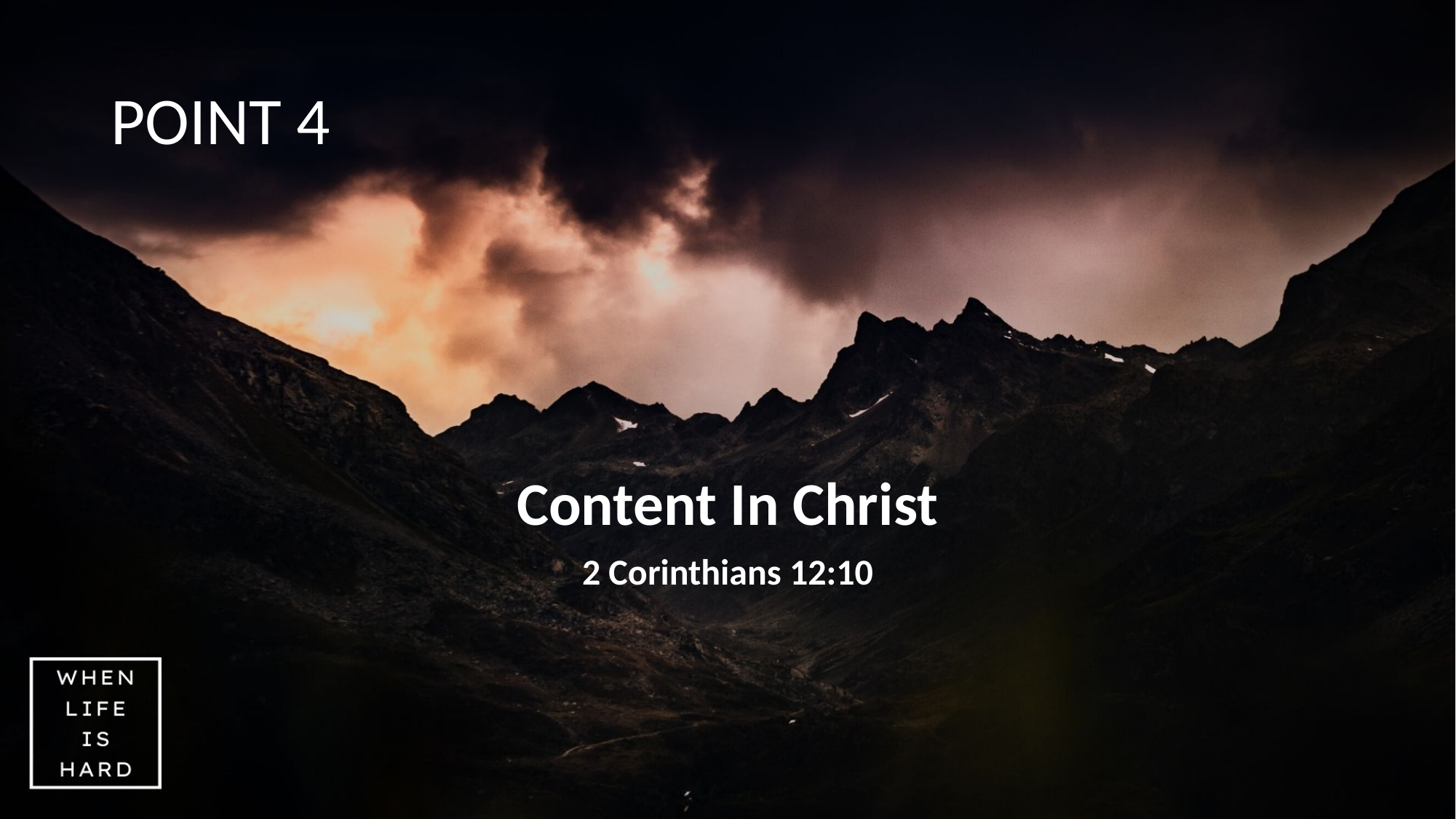

# POINT 4

Content In Christ
2 Corinthians 12:10